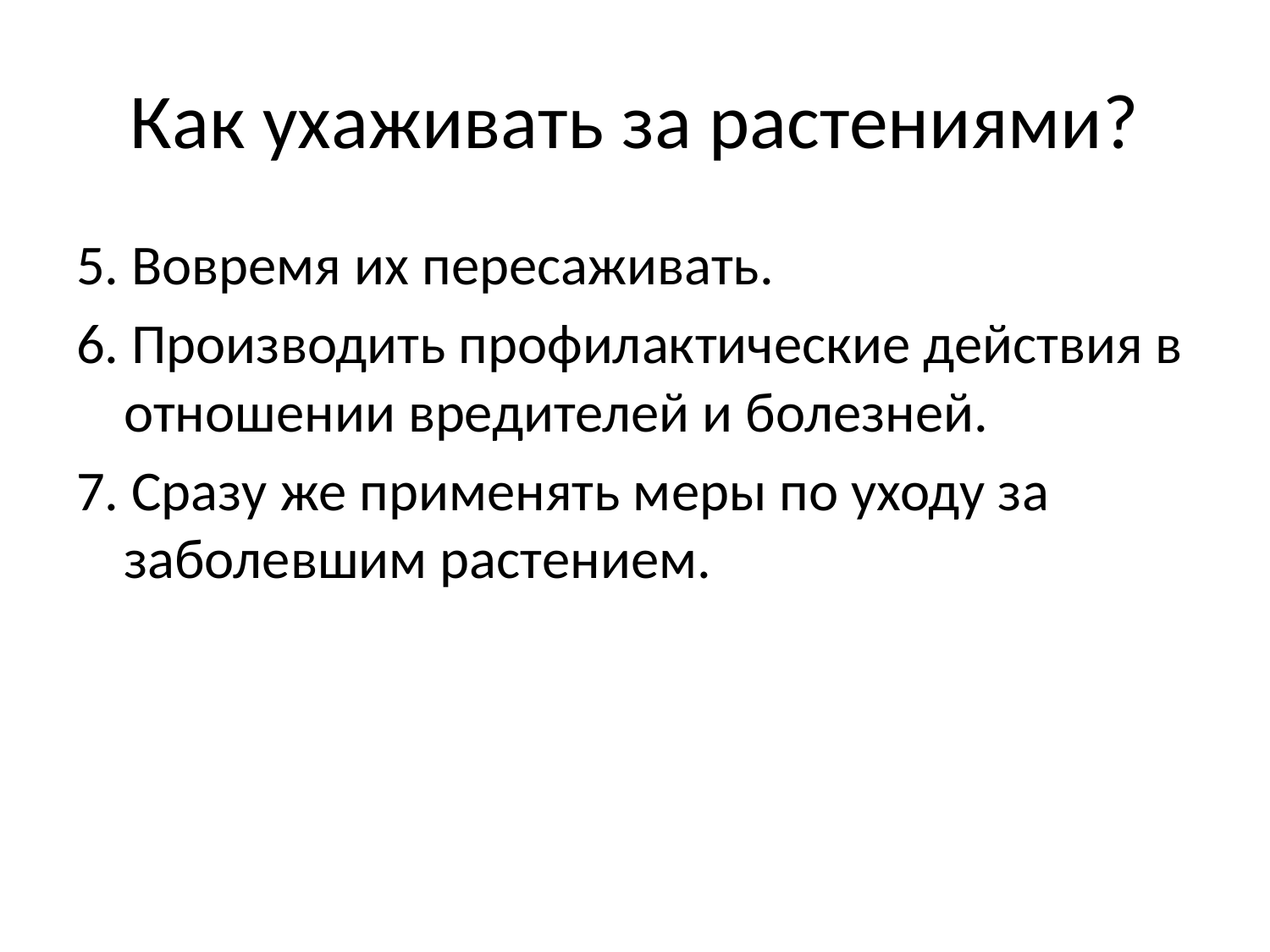

# Как ухаживать за растениями?
5. Вовремя их пересаживать.
6. Производить профилактические действия в отношении вредителей и болезней.
7. Сразу же применять меры по уходу за заболевшим растением.